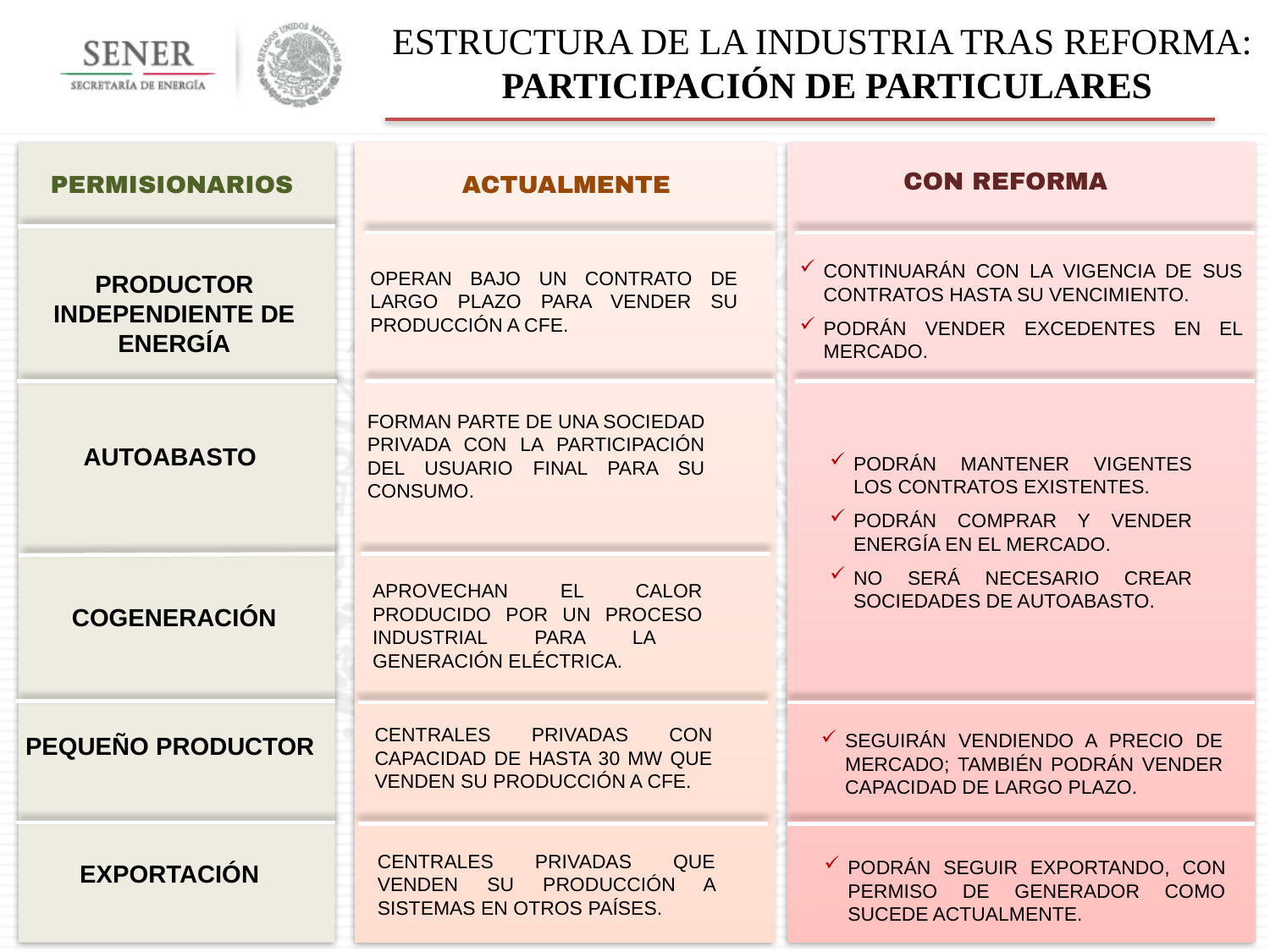

Estructura de la industria tras Reforma:
Participación de particulares

Con reforma
Permisionarios
Actualmente
Continuarán con la vigencia de sus contratos hasta su vencimiento.
Podrán vender excedentes en el mercado.
Operan bajo un contrato de largo plazo para vender su producción a CFE.
Productor Independiente de Energía
Forman parte de una sociedad privada con la participación del usuario final para su consumo.
Autoabasto
Podrán mantener vigentes los contratos existentes.
Podrán comprar y vender energía en el mercado.
No será necesario crear sociedades de autoabasto.
Aprovechan el calor producido por un proceso industrial para la  generación eléctrica.
Cogeneración
Centrales privadas con capacidad de hasta 30 MW que venden su producción a CFE.
Seguirán vendiendo a precio de mercado; también podrán vender capacidad de largo plazo.
Pequeño Productor
Centrales privadas que venden su producción a sistemas en otros países.
Podrán seguir exportando, con permiso de generador como sucede actualmente.
Exportación